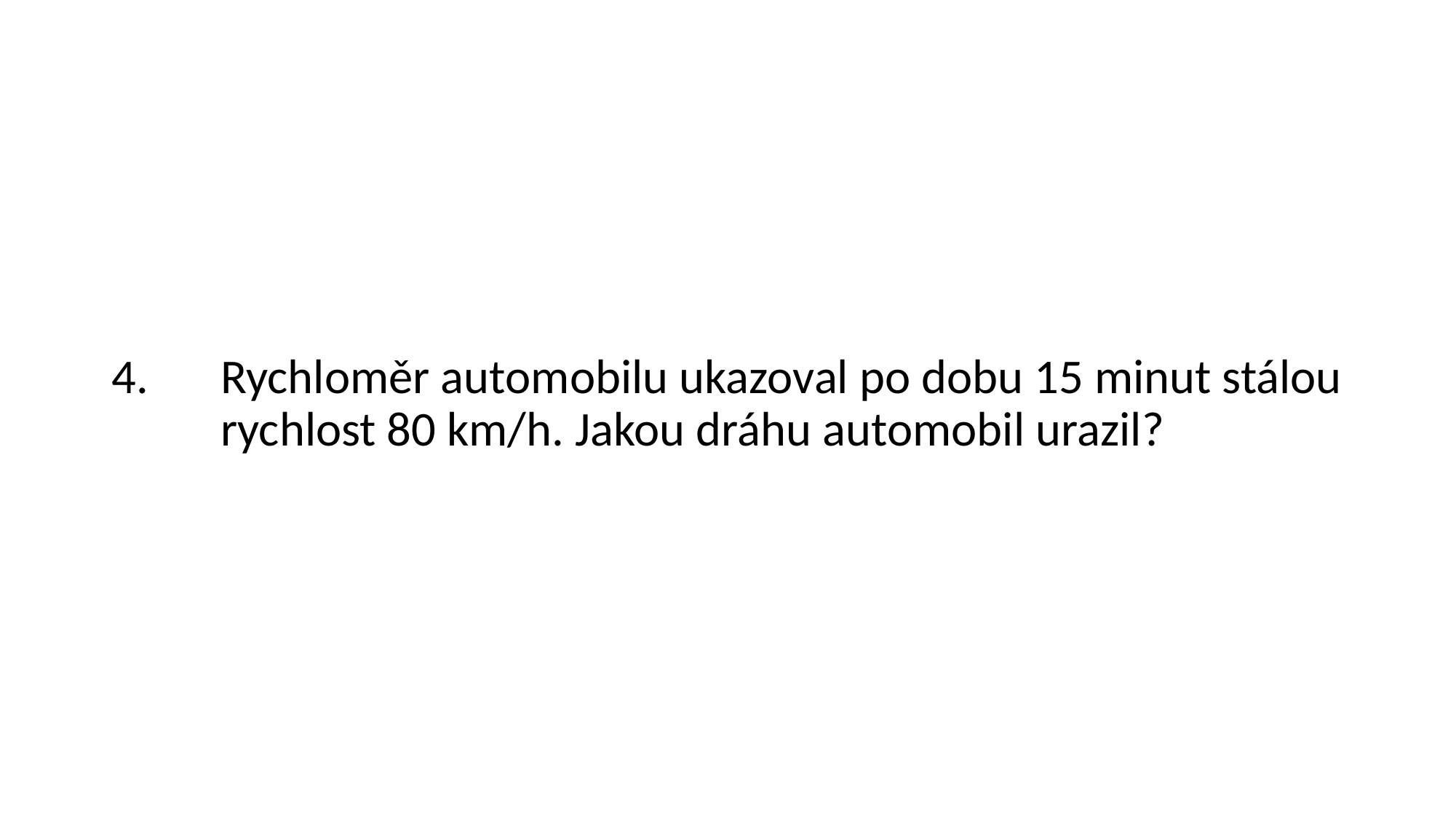

# 4. 	Rychloměr automobilu ukazoval po dobu 15 minut stálou 	rychlost 80 km/h. Jakou dráhu automobil urazil?